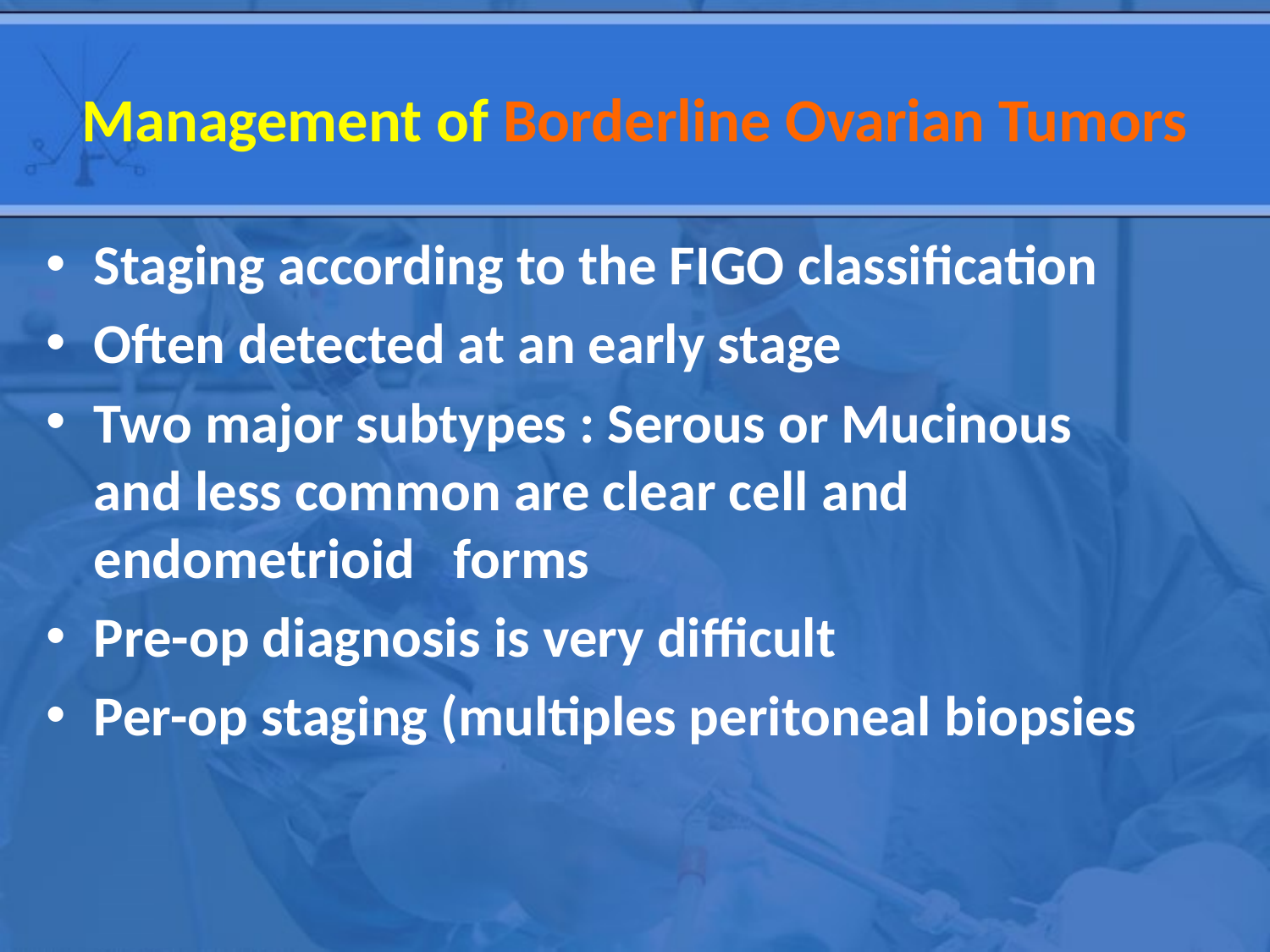

# Management of Borderline Ovarian Tumors
Staging according to the FIGO classification
Often detected at an early stage
Two major subtypes : Serous or Mucinous and less common are clear cell and endometrioid   forms
Pre-op diagnosis is very difficult
Per-op staging (multiples peritoneal biopsies